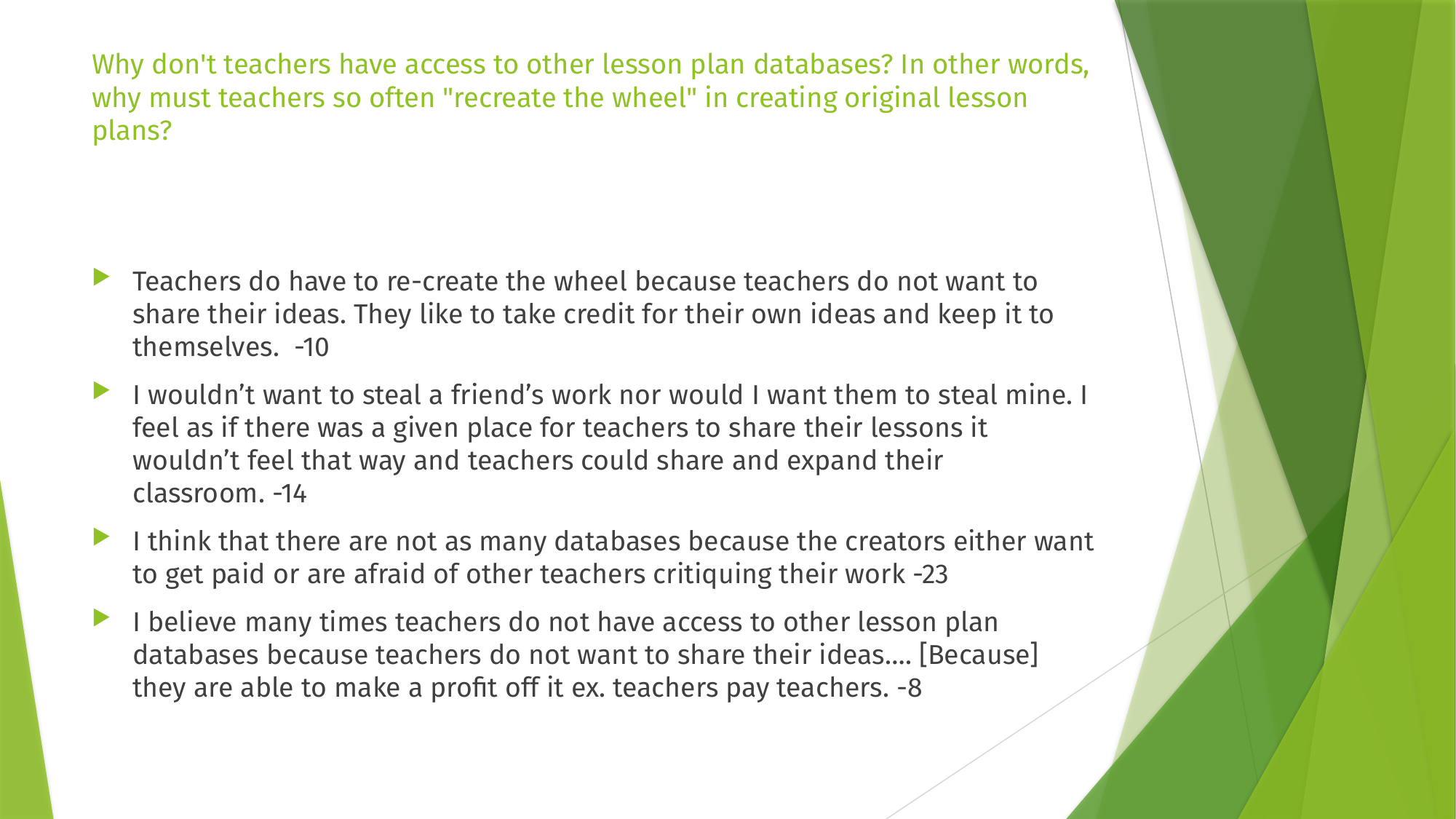

# Why don't teachers have access to other lesson plan databases? In other words, why must teachers so often "recreate the wheel" in creating original lesson plans?
Teachers do have to re-create the wheel because teachers do not want to share their ideas. They like to take credit for their own ideas and keep it to themselves.  -10
I wouldn’t want to steal a friend’s work nor would I want them to steal mine. I feel as if there was a given place for teachers to share their lessons it wouldn’t feel that way and teachers could share and expand their classroom. -14
I think that there are not as many databases because the creators either want to get paid or are afraid of other teachers critiquing their work -23
I believe many times teachers do not have access to other lesson plan databases because teachers do not want to share their ideas…. [Because] they are able to make a profit off it ex. teachers pay teachers. -8